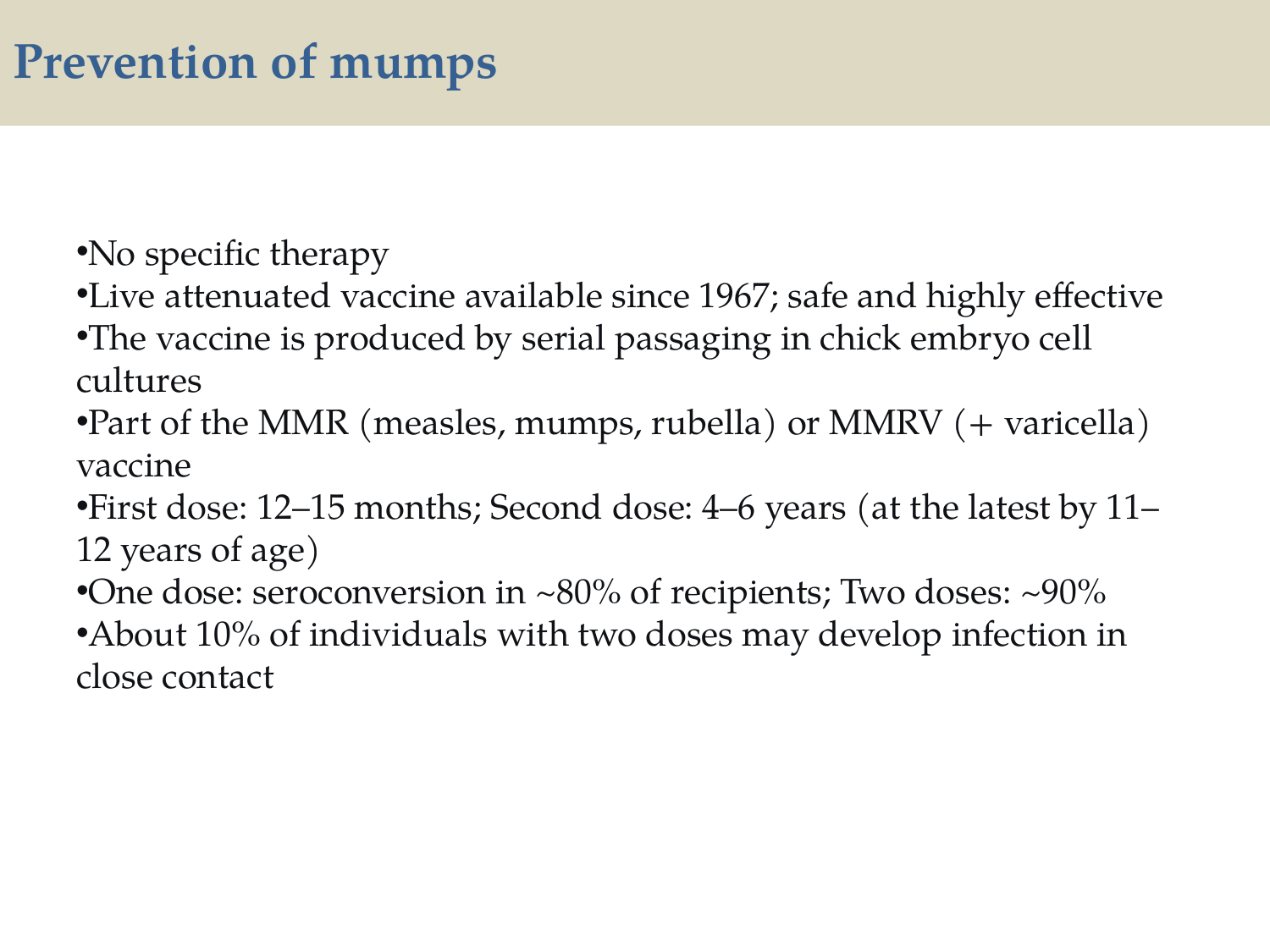

# Prevention of mumps
No specific therapy
Live attenuated vaccine available since 1967; safe and highly effective
The vaccine is produced by serial passaging in chick embryo cell cultures
Part of the MMR (measles, mumps, rubella) or MMRV (+ varicella) vaccine
First dose: 12–15 months; Second dose: 4–6 years (at the latest by 11–12 years of age)
One dose: seroconversion in ~80% of recipients; Two doses: ~90%
About 10% of individuals with two doses may develop infection in close contact